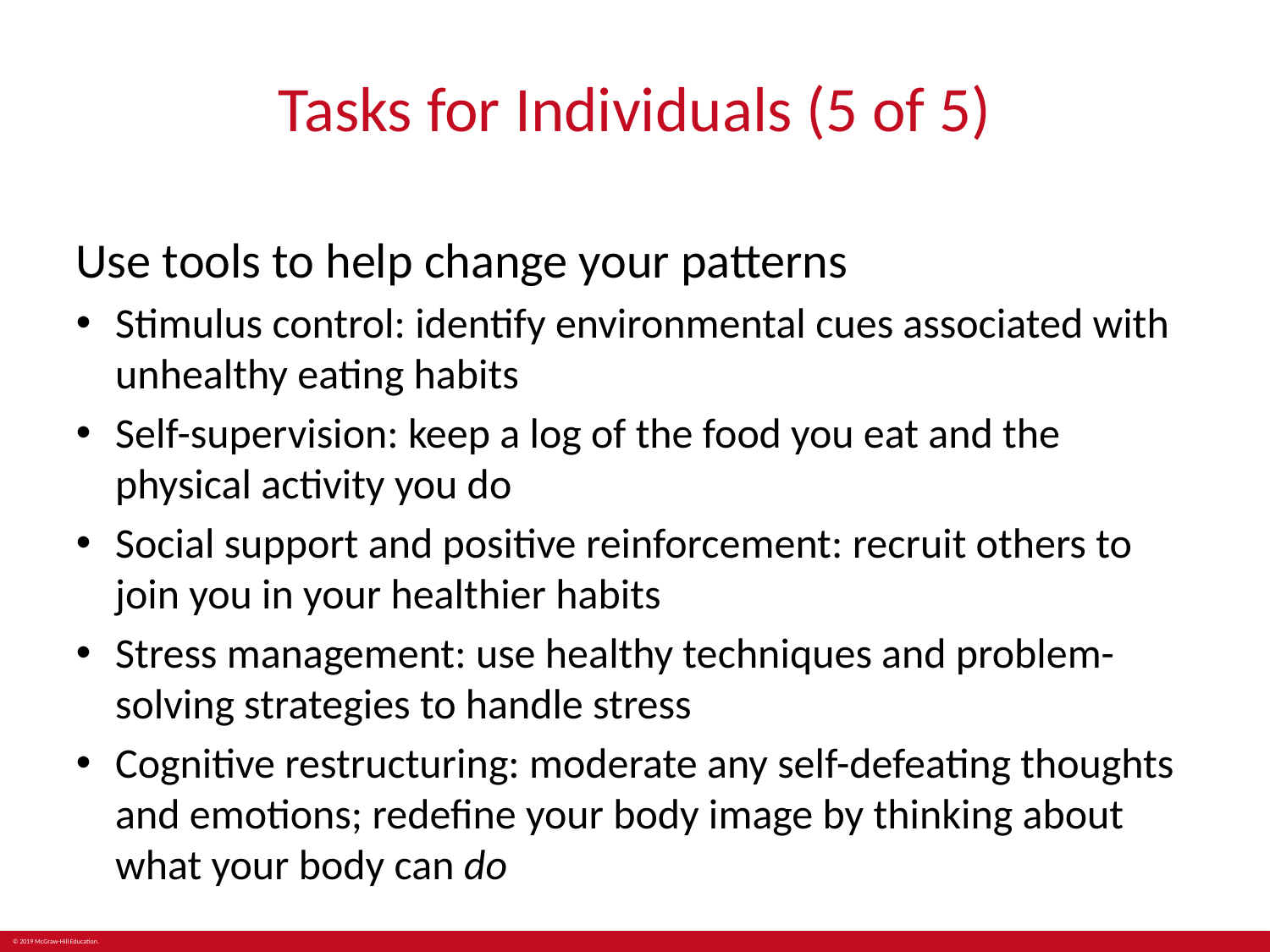

# Tasks for Individuals (5 of 5)
Use tools to help change your patterns
Stimulus control: identify environmental cues associated with unhealthy eating habits
Self-supervision: keep a log of the food you eat and the physical activity you do
Social support and positive reinforcement: recruit others to join you in your healthier habits
Stress management: use healthy techniques and problem-solving strategies to handle stress
Cognitive restructuring: moderate any self-defeating thoughts and emotions; redefine your body image by thinking about what your body can do